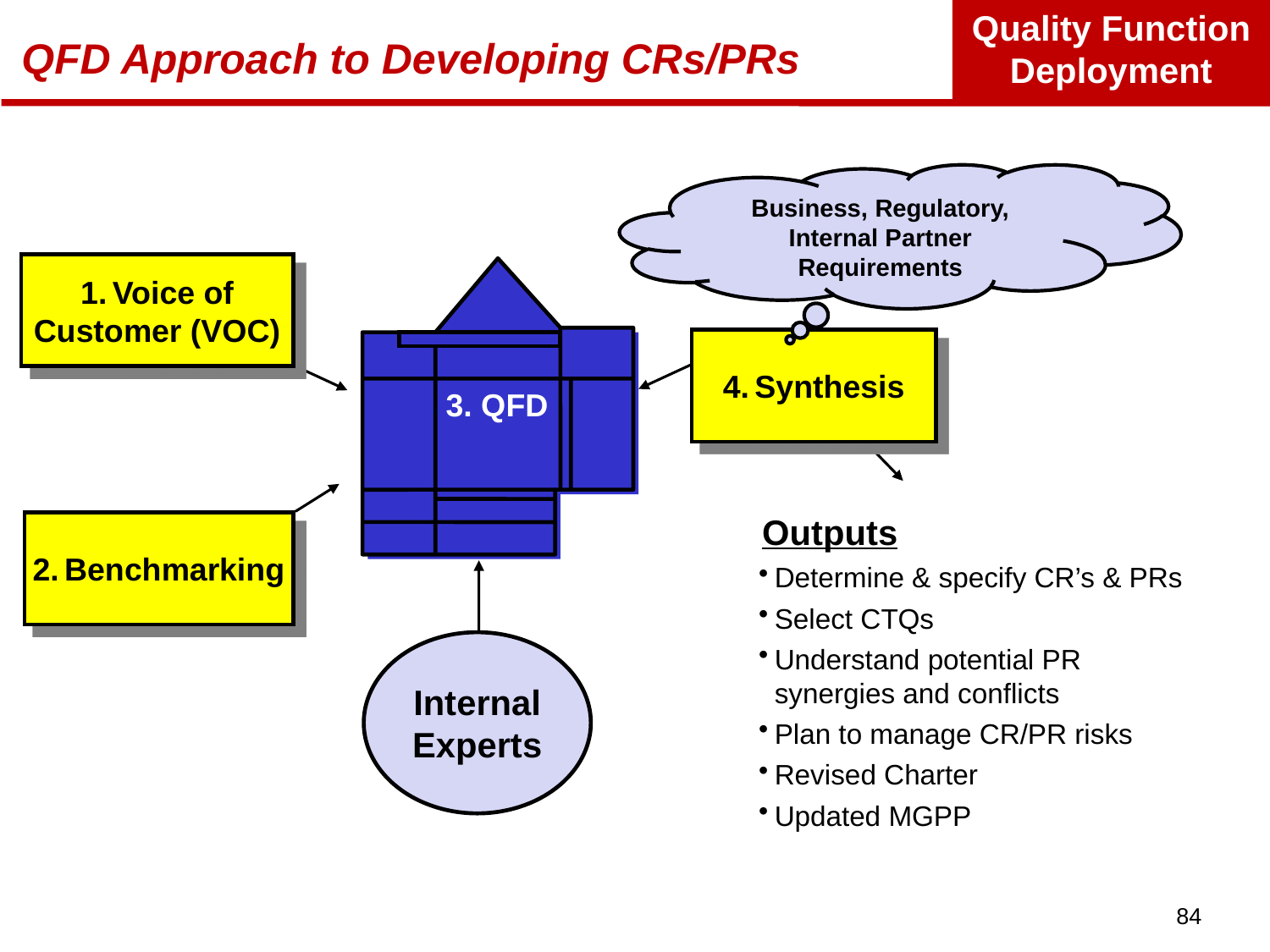

# QFD Approach to Developing CRs/PRs
Business, Regulatory, Internal Partner Requirements
Voice of
Customer (VOC)

4.	Synthesis

3. QFD

  Outputs
Determine & specify CR’s & PRs
Select CTQs
Understand potential PR synergies and conflicts
Plan to manage CR/PR risks
Revised Charter
Updated MGPP
2.	Benchmarking

Internal
Experts